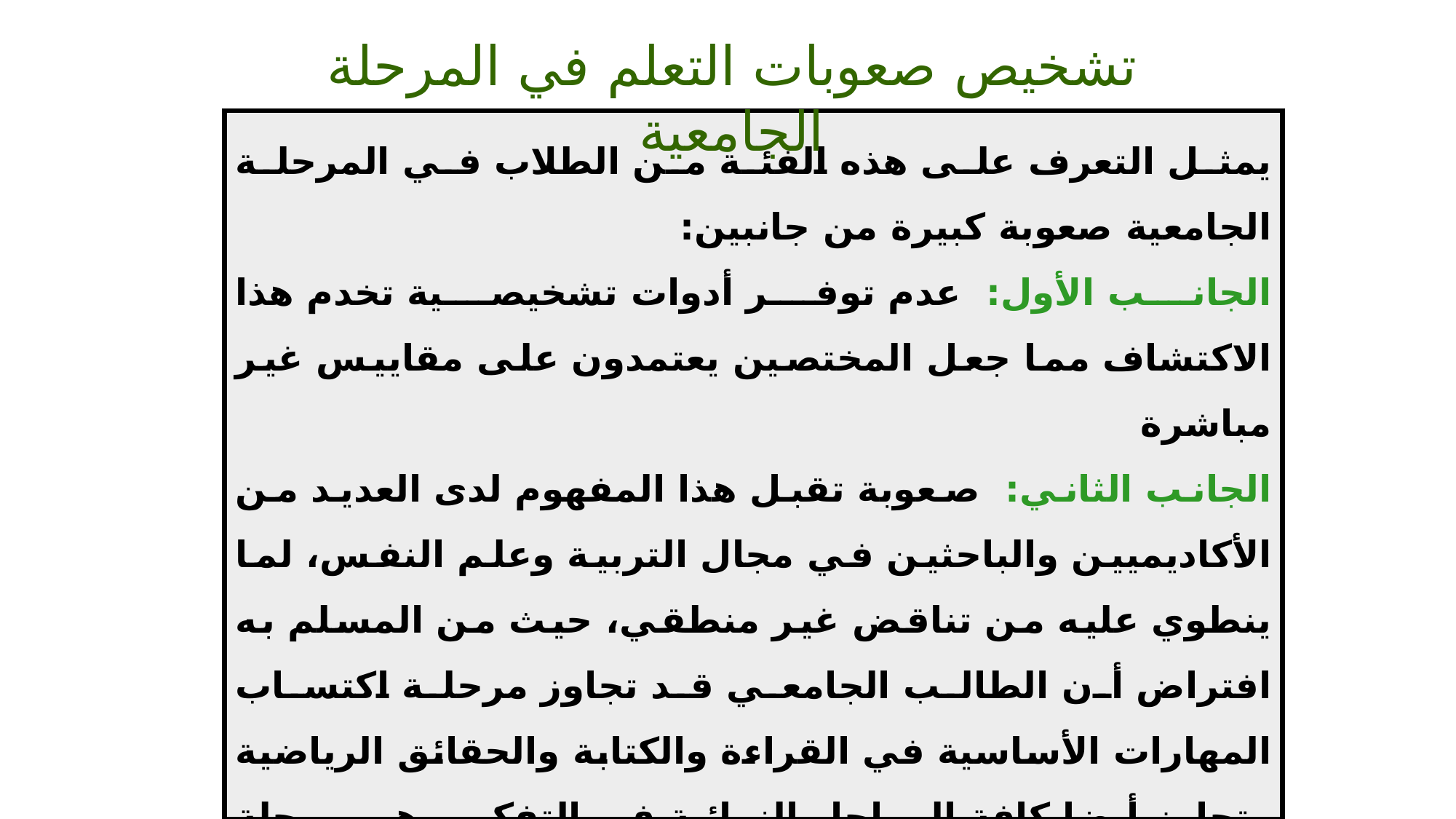

تشخيص صعوبات التعلم في المرحلة الجامعية
يمثل التعرف على هذه الفئة من الطلاب في المرحلة الجامعية صعوبة كبيرة من جانبين:
الجانب الأول:  عدم توفر أدوات تشخيصية تخدم هذا الاكتشاف مما جعل المختصين يعتمدون على مقاييس غير مباشرة
الجانب الثاني:  صعوبة تقبل هذا المفهوم لدى العديد من الأكاديميين والباحثين في مجال التربية وعلم النفس، لما ينطوي عليه من تناقض غير منطقي، حيث من المسلم به افتراض أن الطالب الجامعي قد تجاوز مرحلة اكتساب المهارات الأساسية في القراءة والكتابة والحقائق الرياضية وتجاوز أيضا كافة المراحل النمائية في التفكير وهي مرحلة العمليات الشكلية أو التفكير المجرد التي ينبني عليها التفكير الاستدلالي والناقد، إلا أنه قد لوحظ مؤخرًا أن بعض الطلاب الجامعيين يعانون من بعض المشكلات التعليمية التي يمكن أن تنتمي إلى صعوبات التعلم، والتي تتمثل بالرسوب في مادة أو أكثر، أو انخفاض تقديراتهم فيها، أو انخفاض معدلاتهم التراكمية، وهو ما يهدد بصعوبات تعلم أكاديمية.